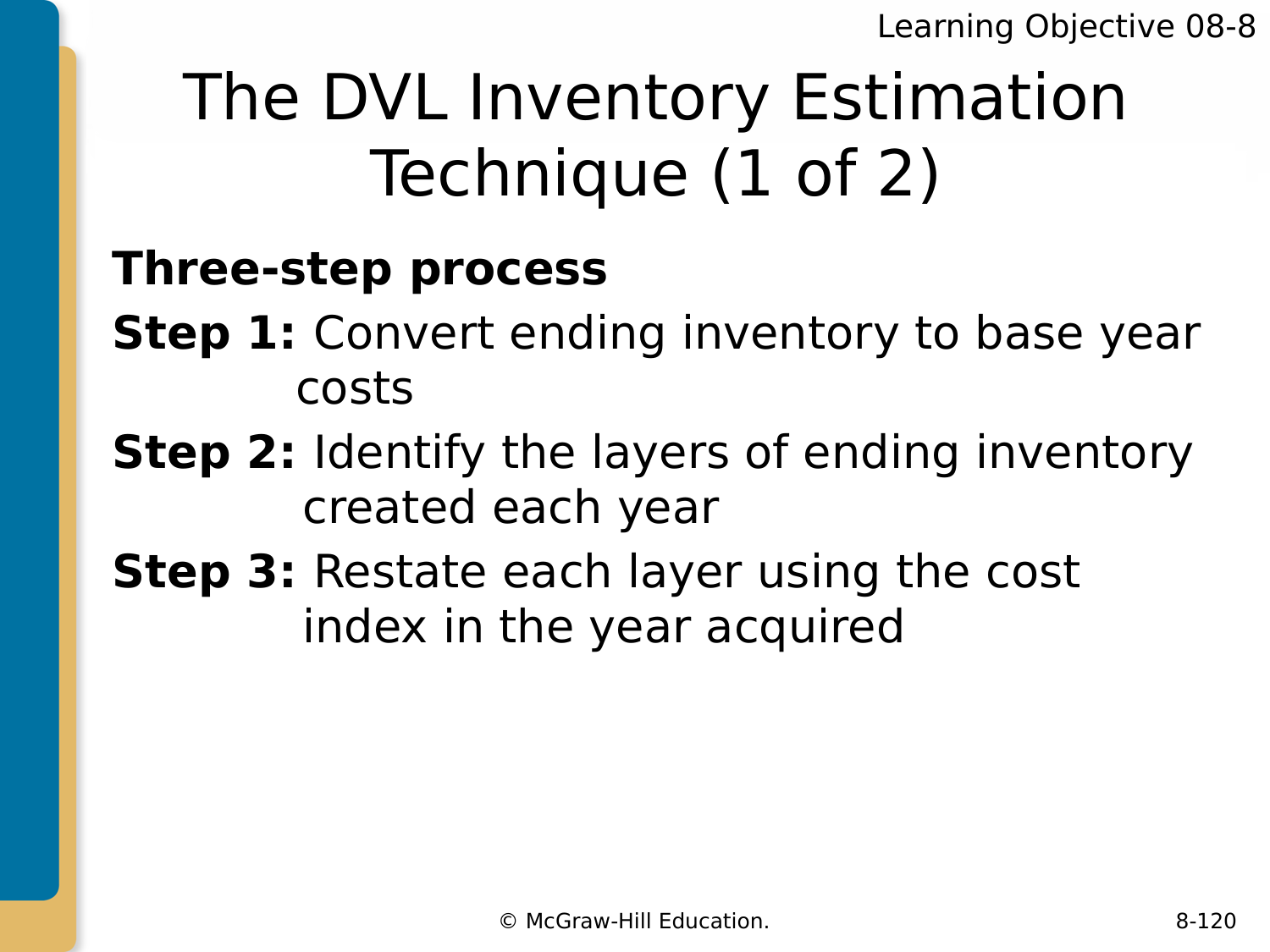

Learning Objective 08-8
# The DVL Inventory Estimation Technique (1 of 2)
Three-step process
Step 1: Convert ending inventory to base year costs
Step 2: Identify the layers of ending inventory created each year
Step 3: Restate each layer using the cost index in the year acquired